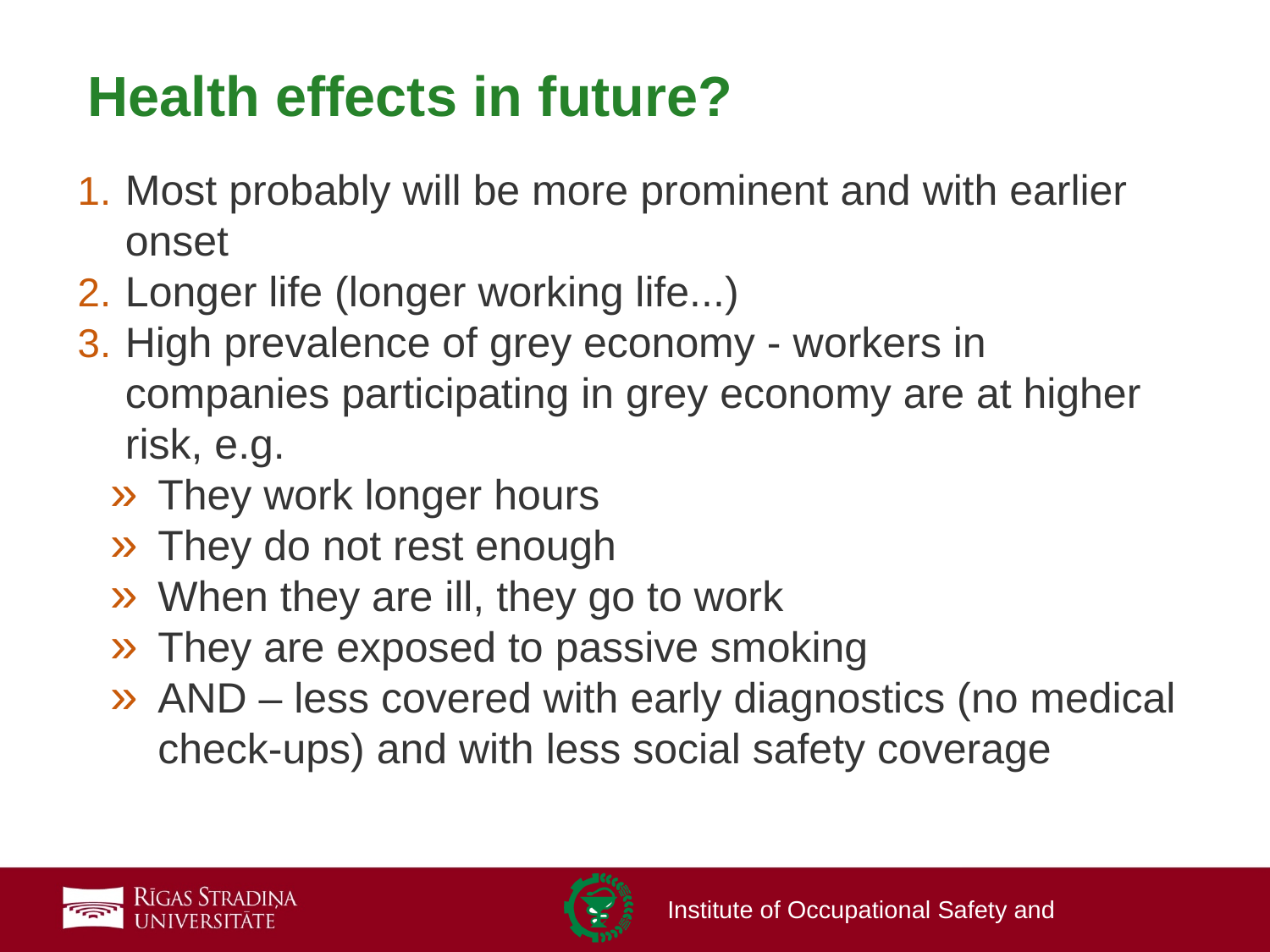

# Health effects in future?
Most probably will be more prominent and with earlier onset
Longer life (longer working life...)
High prevalence of grey economy - workers in companies participating in grey economy are at higher risk, e.g.
They work longer hours
They do not rest enough
When they are ill, they go to work
They are exposed to passive smoking
AND – less covered with early diagnostics (no medical check-ups) and with less social safety coverage